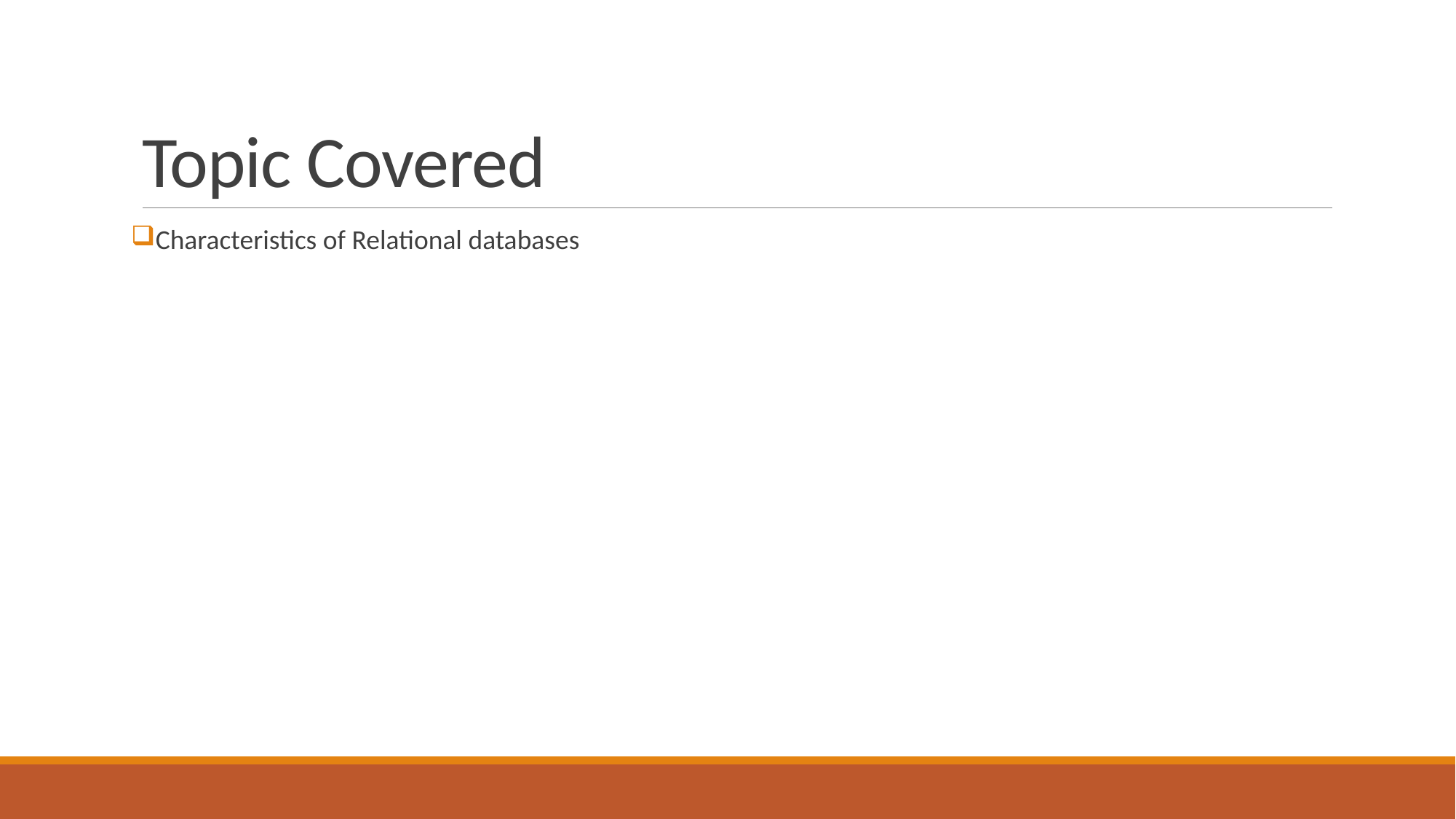

# Topic Covered
Characteristics of Relational databases